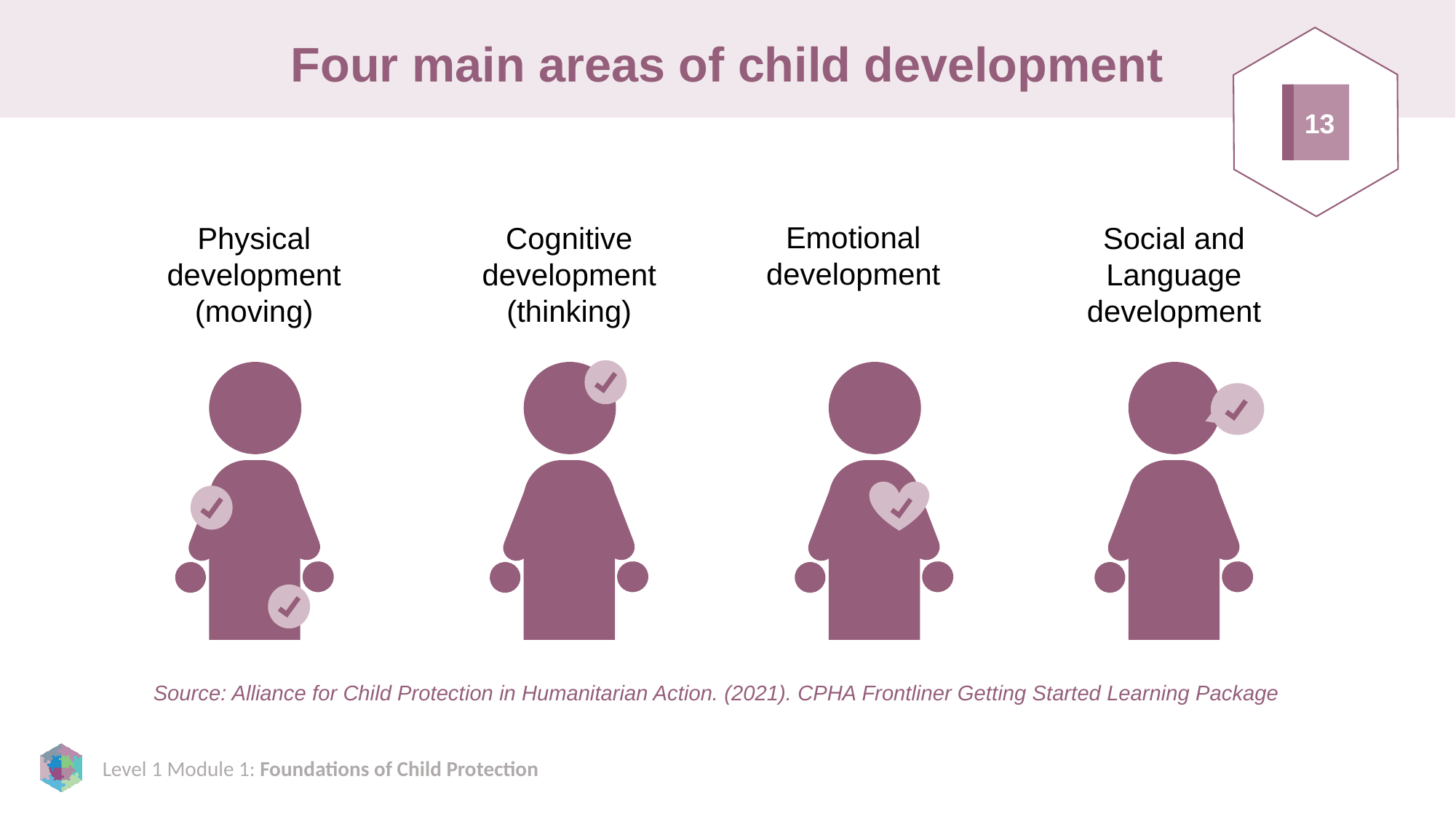

# Four main areas of child development

13

Physical development (moving)
Cognitive development (thinking)
Emotional development
Social and Language development

Source: Alliance for Child Protection in Humanitarian Action. (2021). CPHA Frontliner Getting Started Learning Package